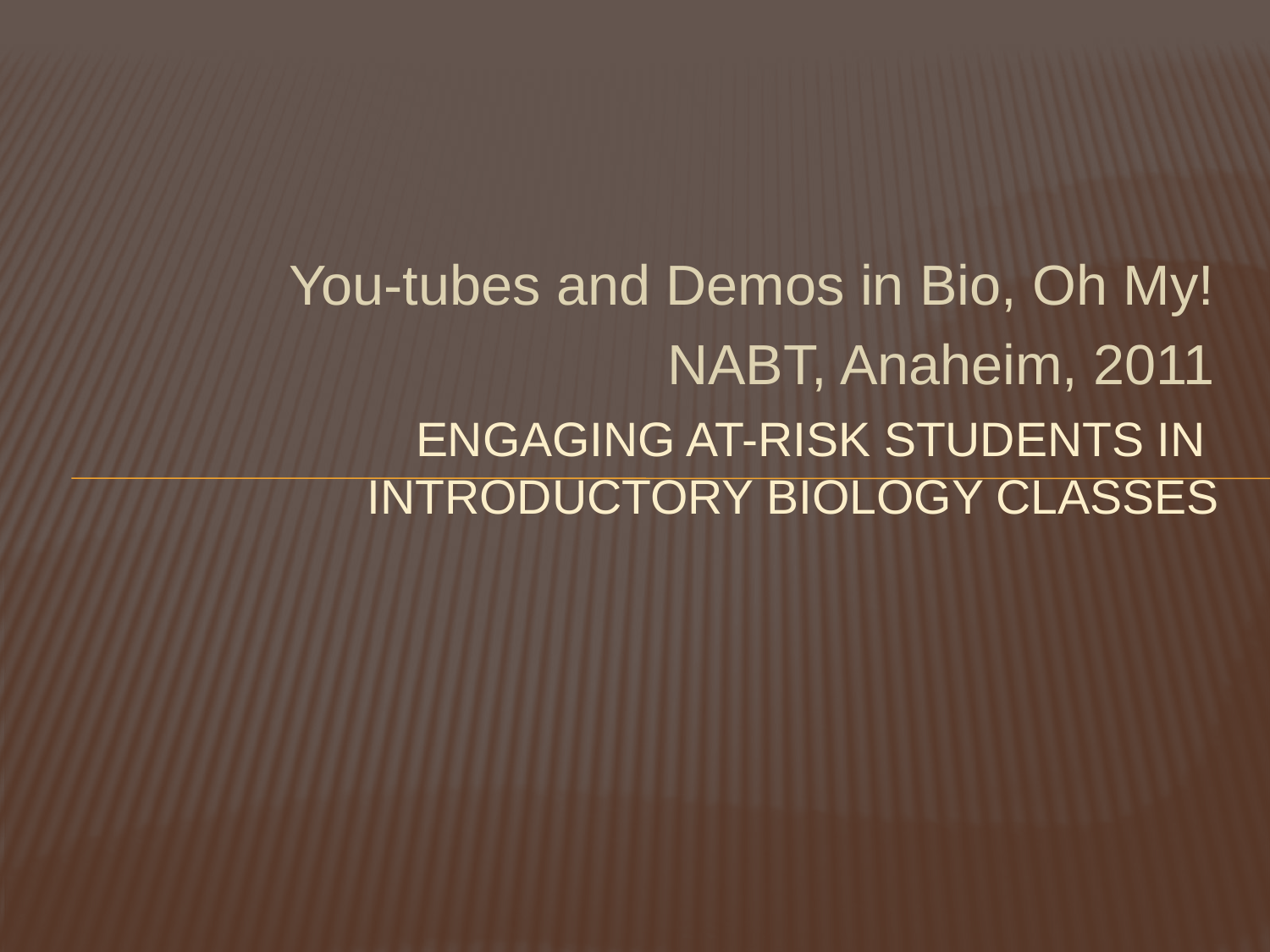

You-tubes and Demos in Bio, Oh My!
NABT, Anaheim, 2011
# Engaging AT-Risk students in Introductory Biology Classes